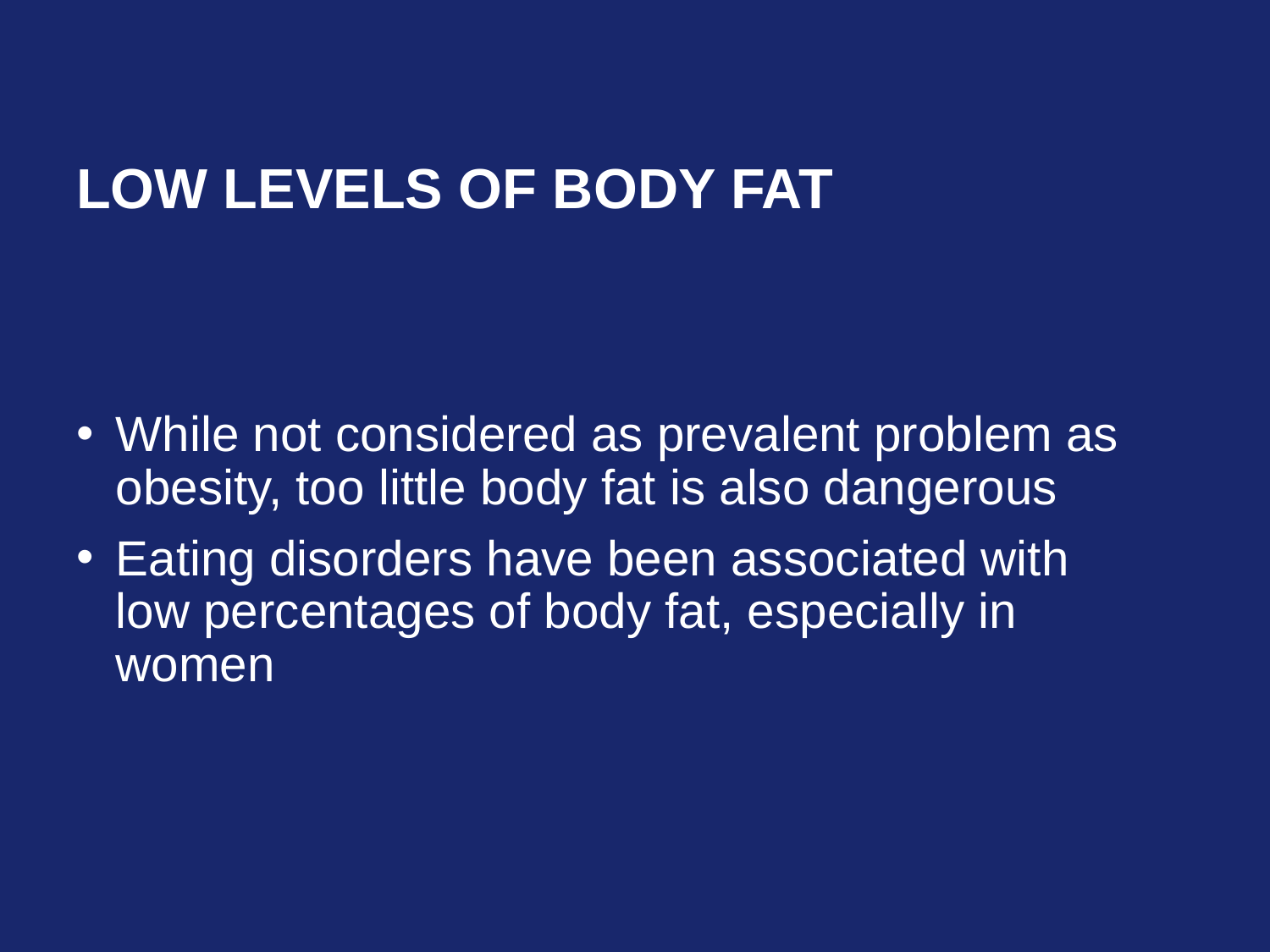

# Low Levels of Body Fat
While not considered as prevalent problem as obesity, too little body fat is also dangerous
Eating disorders have been associated with low percentages of body fat, especially in women